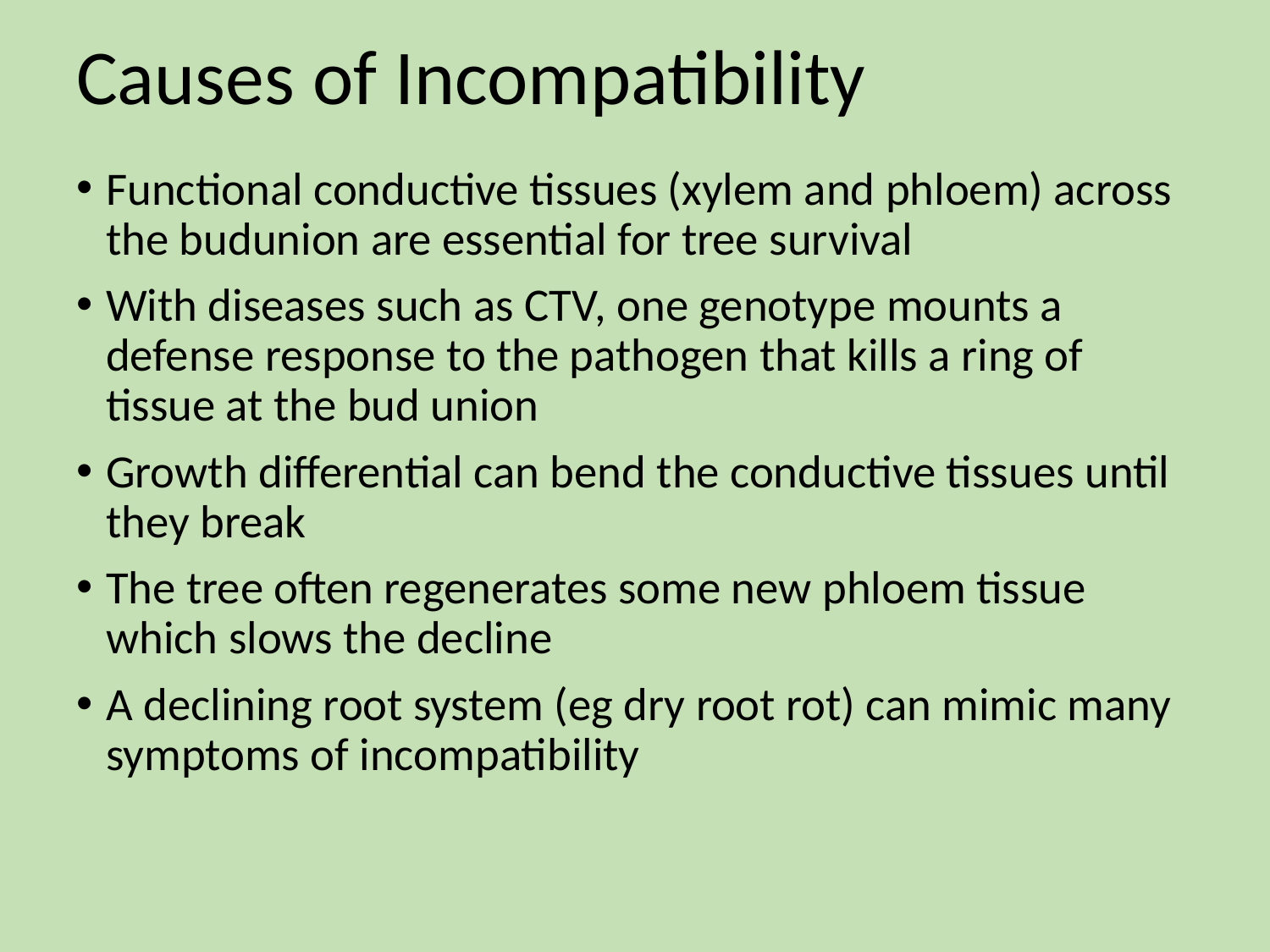

# Causes of Incompatibility
Functional conductive tissues (xylem and phloem) across the budunion are essential for tree survival
With diseases such as CTV, one genotype mounts a defense response to the pathogen that kills a ring of tissue at the bud union
Growth differential can bend the conductive tissues until they break
The tree often regenerates some new phloem tissue which slows the decline
A declining root system (eg dry root rot) can mimic many symptoms of incompatibility